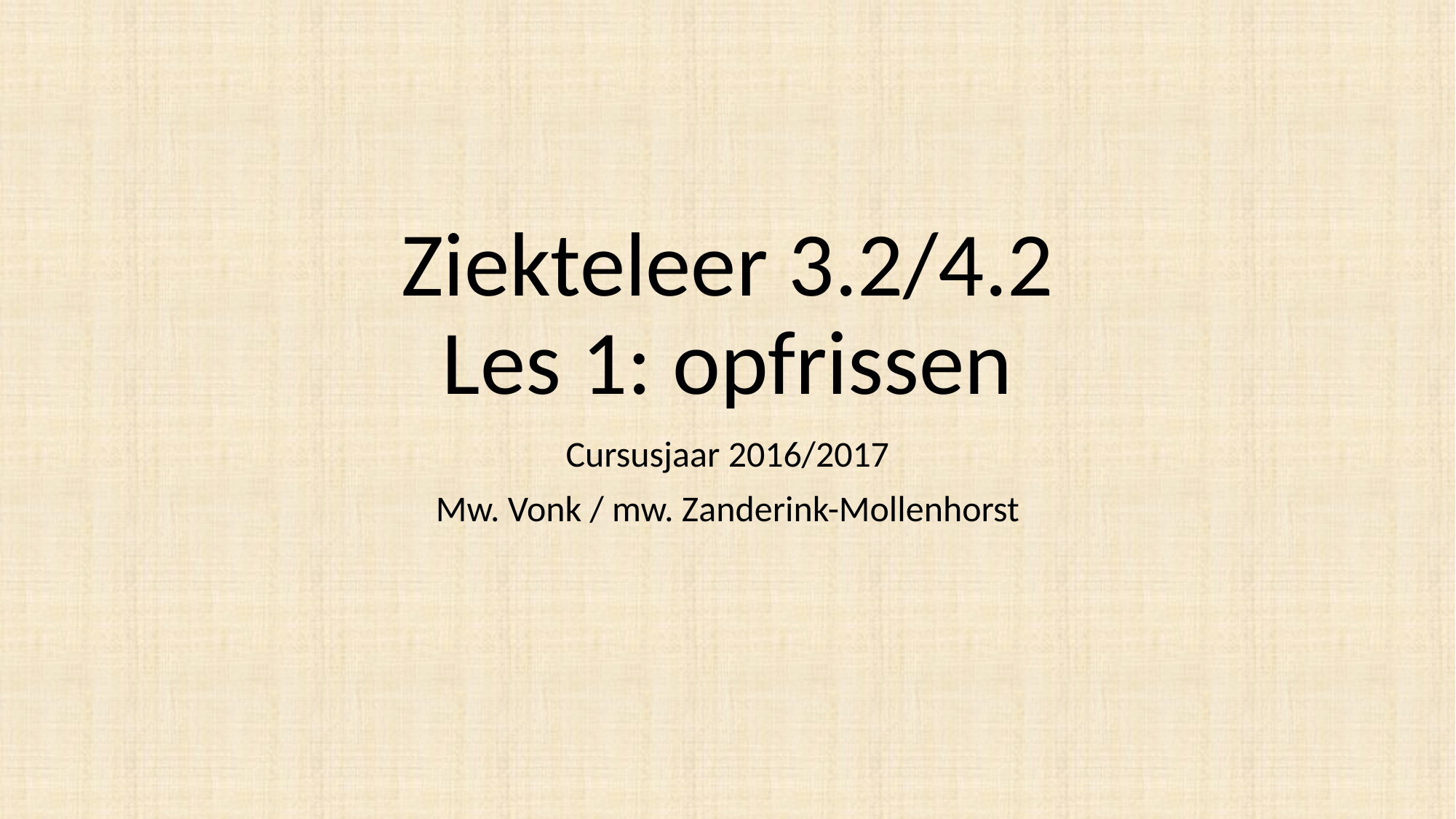

# Ziekteleer 3.2/4.2 Les 1: opfrissen
Cursusjaar 2016/2017
Mw. Vonk / mw. Zanderink-Mollenhorst